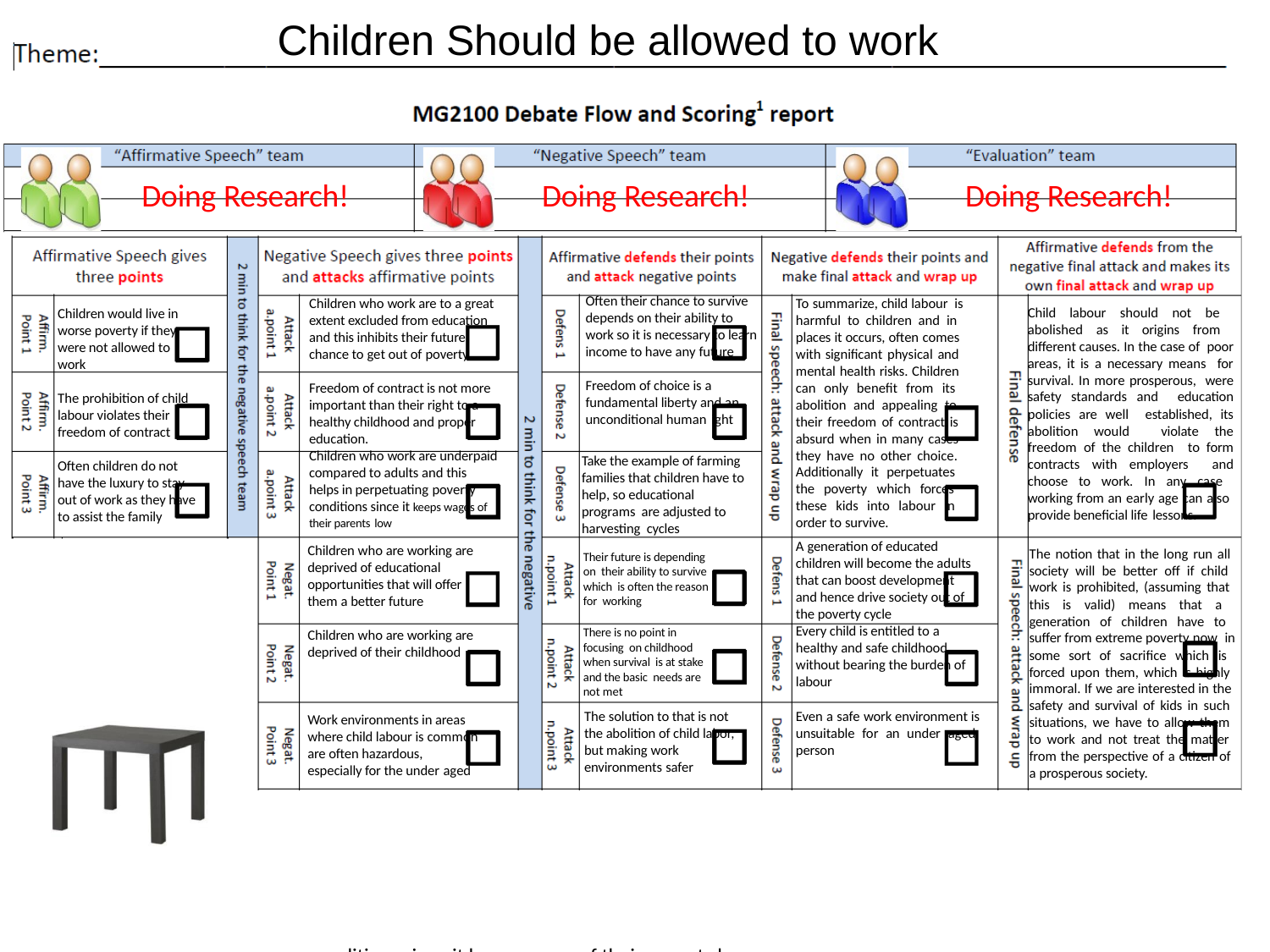

# Children Should be allowed to work

Doing Research!
Doing Research!
Doing Research!
Often their chance to survive  depends on their ability to  work so it is necessary to learn  income to have any future
Children who work are to a great  extent excluded from education  and this inhibits their future  chance to get out of poverty
To summarize, child labour  is harmful to children and in  places it occurs, often comes  with significant physical and  mental health risks. Children  can only benefit from its  abolition and appealing to  their freedom of contract is  absurd when in many cases  they have no other choice.  Additionally it perpetuates  the poverty which forces  these kids into labour in  order to survive.
A generation of educated  children will become the adults  that can boost development  and hence drive society out of  the poverty cycle
Every child is entitled to a  healthy and safe childhood  without bearing the burden of  labour
Child labour should not be  abolished as it origins from  different causes. In the case of  poor areas, it is a necessary means  for survival. In more prosperous,  were safety standards and  education policies are well  established, its abolition would  violate the freedom of the children  to form contracts with employers  and choose to work. In any case  working from an early age can also  provide beneficial life lessons.
Children would live in  worse poverty if they  were not allowed to  work
Freedom of choice is a  fundamental liberty and an  unconditional human ight
Freedom of contract is not more  important than their right to a  healthy childhood and proper  education.
Children who work are underpaid  compared to adults and this  helps in perpetuating poverty
conditions since it keeps wages of  their parents low
The prohibition of child  labour violates their  freedom of contract
Take the example of farming  families that children have to  help, so educational programs  are adjusted to harvesting  cycles
Often children do not  have the luxury to stay  out of work as they have  to assist the family

Children who are working are  deprived of educational  opportunities that will offer  them a better future
The notion that in the long run all  society will be better off if child  work is prohibited, (assuming that  this is valid) means that a  generation of children have to  suffer from extreme poverty now  in some sort of sacrifice which is  forced upon them, which is highly  immoral. If we are interested in the  safety and survival of kids in such  situations, we have to allow them  to work and not treat the matter  from the perspective of a citizen of  a prosperous society.
Their future is depending on  their ability to survive which  is often the reason for  working

There is no point in focusing  on childhood when survival  is at stake and the basic  needs are not met
Children who are working are  deprived of their childhood

Even a safe work environment is  unsuitable for an under aged  person
The solution to that is not  the abolition of child labor,  but making work  environments safer
Work environments in areas  where child labour is common  are often hazardous,  especially for the under aged

1. Children who work are to a great extent excluded from education and this inhibits their
future chance to get out of poverty
2. Freedom of contract is not more important than their right to a healthy childhood and  proper education.
3. Children who work are underpaid compared to adults and this helps in perpetuating poverty
conditions since it keeps wages of their parents low

The notion that in the long run all society will be better off if child work is prohibited, (assuming
that this is valid) means that a generation of children have to suffer from extreme poverty now in  some sort of sacrifice which is forced upon them, which is highly immoral. If we are interested in  the safety and survival of kids in such situations, we have to allow them to work and not treat  the matter from the perspective of a citizen of a prosperous society.
1. Children who are working are deprived of educational opportunities that will offer them a
better future
2. Children who are working are deprived of their childhood
3. Work environments in areas where child labour is common are often hazardous, especially
for the under aged
1. Often their chance to survive depends on their ability to work so it is necessary to learn
income to have any future
2. Freedom of choice is a fundamental liberty and an unconditional human right
3. Take the example of farming families that children have to help, so educational programs are  adjusted to harvesting cycles
Child labour should not be abolished as it origins from different causes. In the case of poor
areas, it is a necessary means for survival. In more prosperous, were safety standards and  education policies are well established, its abolition would violate the freedom of the children to  form contracts with employers and choose to work. In any case working from an early age can  also provide beneficial life lessons.
1. A generation of educated children will become the adults that can boost development and
hence drive society out of the poverty cycle
2. Every child is entitled to a healthy and safe childhood without bearing the burden of labour
3. Even a safe work environment is unsuitable for an under aged person
1. Their future is depending on their ability to survive which is often the reason for working
2. There is no point in focusing on childhood when survival is at stake and the basic needs are  not met
3. The solution to that is not the abolition of child labor, but making work environments safer
To summarize, child labour is harmful to children and in places it occurs, often comes with
significant physical and mental health risks. Children can only benefit from its abolition and  appealing to their freedom of contract is absurd when in many cases they have no other choice.  Additionally it perpetuates the poverty which forces these kids into labour in order to survive.
1. Children would live in worse poverty if they were not allowed to work
2. The prohibition of child labour violates their freedom of contract
3. Often children do not have the luxury to stay out of work as they have to assist the family